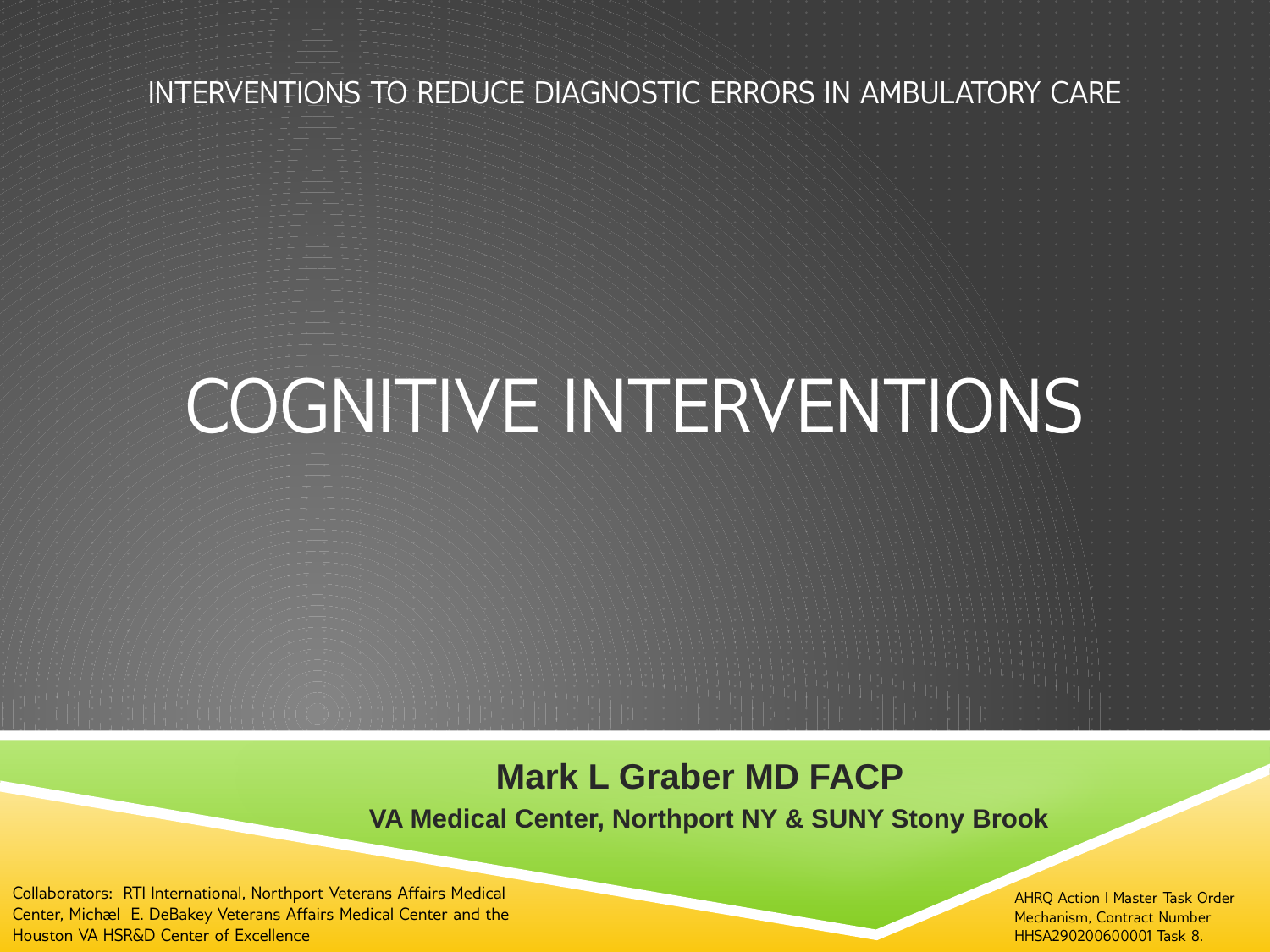

# INTERVENTIONS TO REDUCE DIAGNOSTIC ERRORS IN AMBULATORY CARE
COGNITIVE INTERVENTIONS

Mark L Graber MD FACP
VA Medical Center, Northport NY & SUNY Stony Brook
Collaborators:  RTI International, Northport Veterans Affairs Medical Center, Michael  E. DeBakey Veterans Affairs Medical Center and the Houston VA HSR&D Center of Excellence
AHRQ Action I Master Task Order Mechanism, Contract Number HHSA290200600001 Task 8.